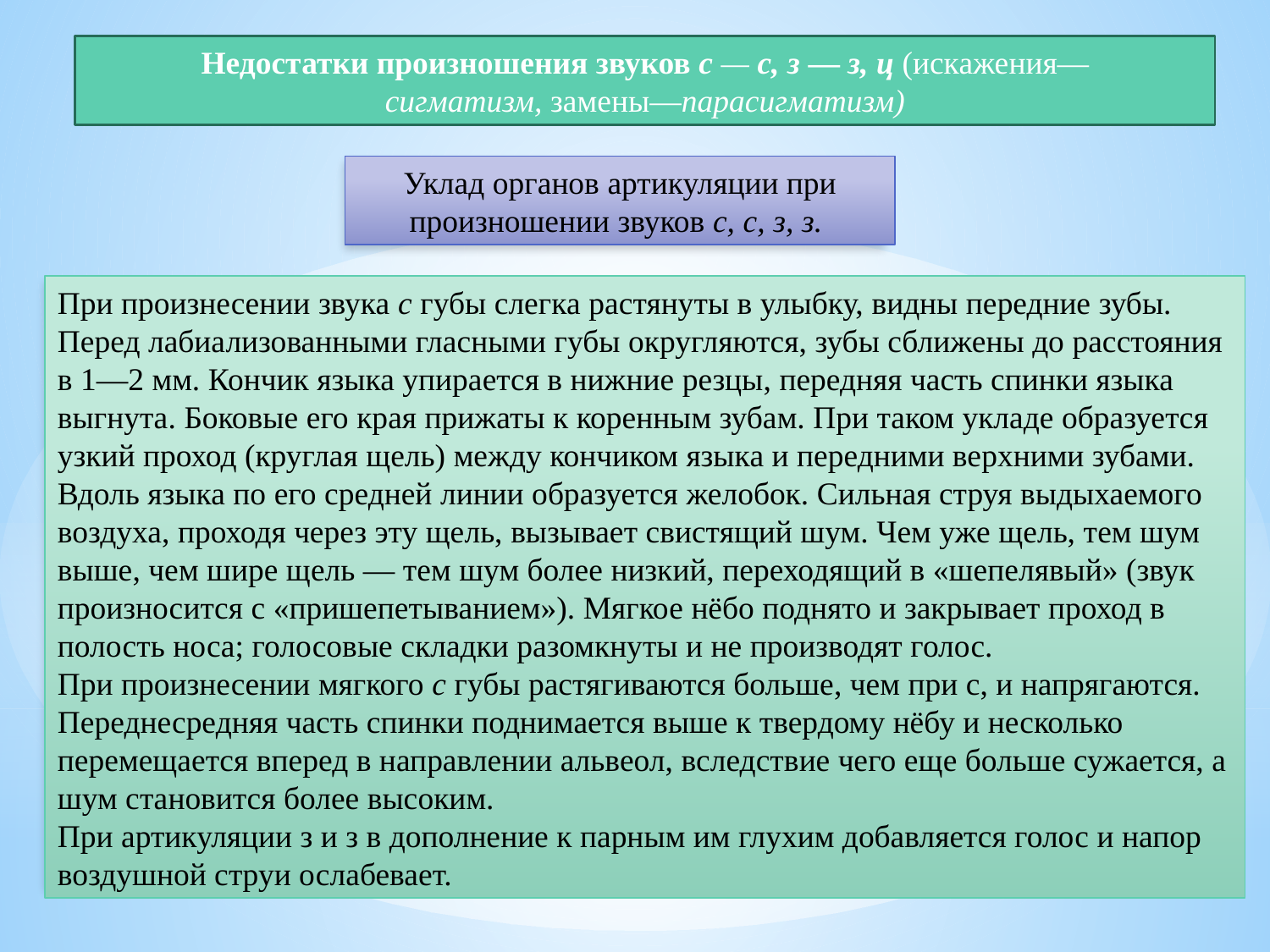

Недостатки произношения звуков с — с, з — з, ц (искажения—сигматизм, замены—парасигматизм)
Уклад органов артикуляции при произношении звуков с, с, з, з.
При произнесении звука с губы слегка растянуты в улыбку, видны передние зубы. Перед лабиализованными гласными губы округляются, зубы сближены до расстояния в 1—2 мм. Кончик языка упирается в нижние резцы, передняя часть спинки языка выгнута. Боковые его края прижаты к коренным зубам. При таком укладе образуется узкий проход (круглая щель) между кончиком языка и передними верхними зубами. Вдоль языка по его средней линии образуется желобок. Сильная струя выдыхаемого воздуха, проходя через эту щель, вызывает свистящий шум. Чем уже щель, тем шум выше, чем шире щель — тем шум более низкий, переходящий в «шепелявый» (звук произносится с «пришепетыванием»). Мягкое нёбо поднято и закрывает проход в полость носа; голосовые складки разомкнуты и не производят голос.
При произнесении мягкого с губы растягиваются больше, чем при с, и напрягаются. Переднесредняя часть спинки поднимается выше к твердому нёбу и несколько перемещается вперед в направлении альвеол, вследствие чего еще больше сужается, а шум становится более высоким.
При артикуляции з и з в дополнение к парным им глухим добавляется голос и напор воздушной струи ослабевает.